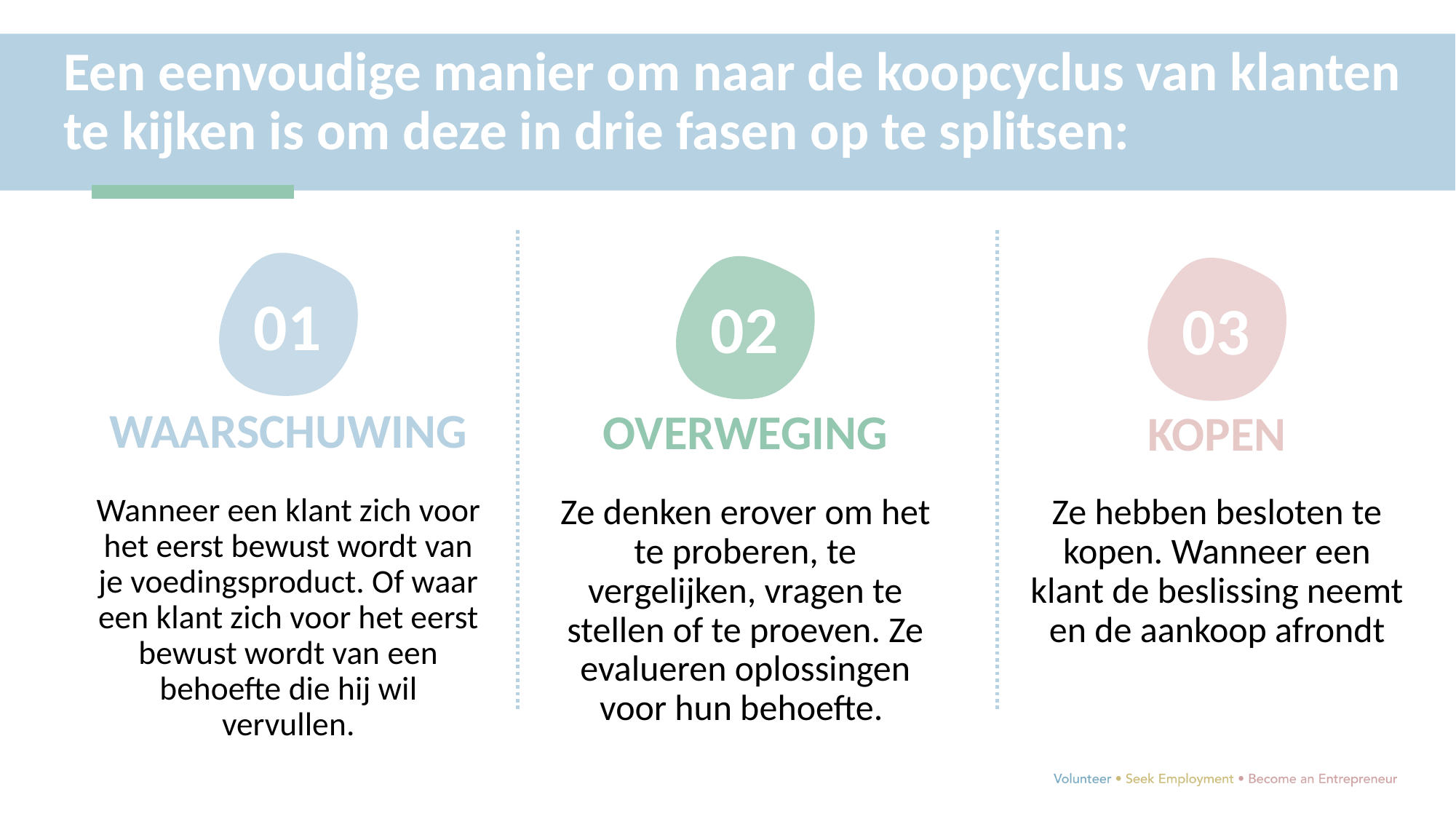

Een eenvoudige manier om naar de koopcyclus van klanten te kijken is om deze in drie fasen op te splitsen:

01

02

03
OVERWEGING
KOPEN
WAARSCHUWING
Wanneer een klant zich voor het eerst bewust wordt van je voedingsproduct. Of waar een klant zich voor het eerst bewust wordt van een behoefte die hij wil vervullen.

Ze denken erover om het te proberen, te vergelijken, vragen te stellen of te proeven. Ze evalueren oplossingen voor hun behoefte.

Ze hebben besloten te kopen. Wanneer een klant de beslissing neemt en de aankoop afrondt